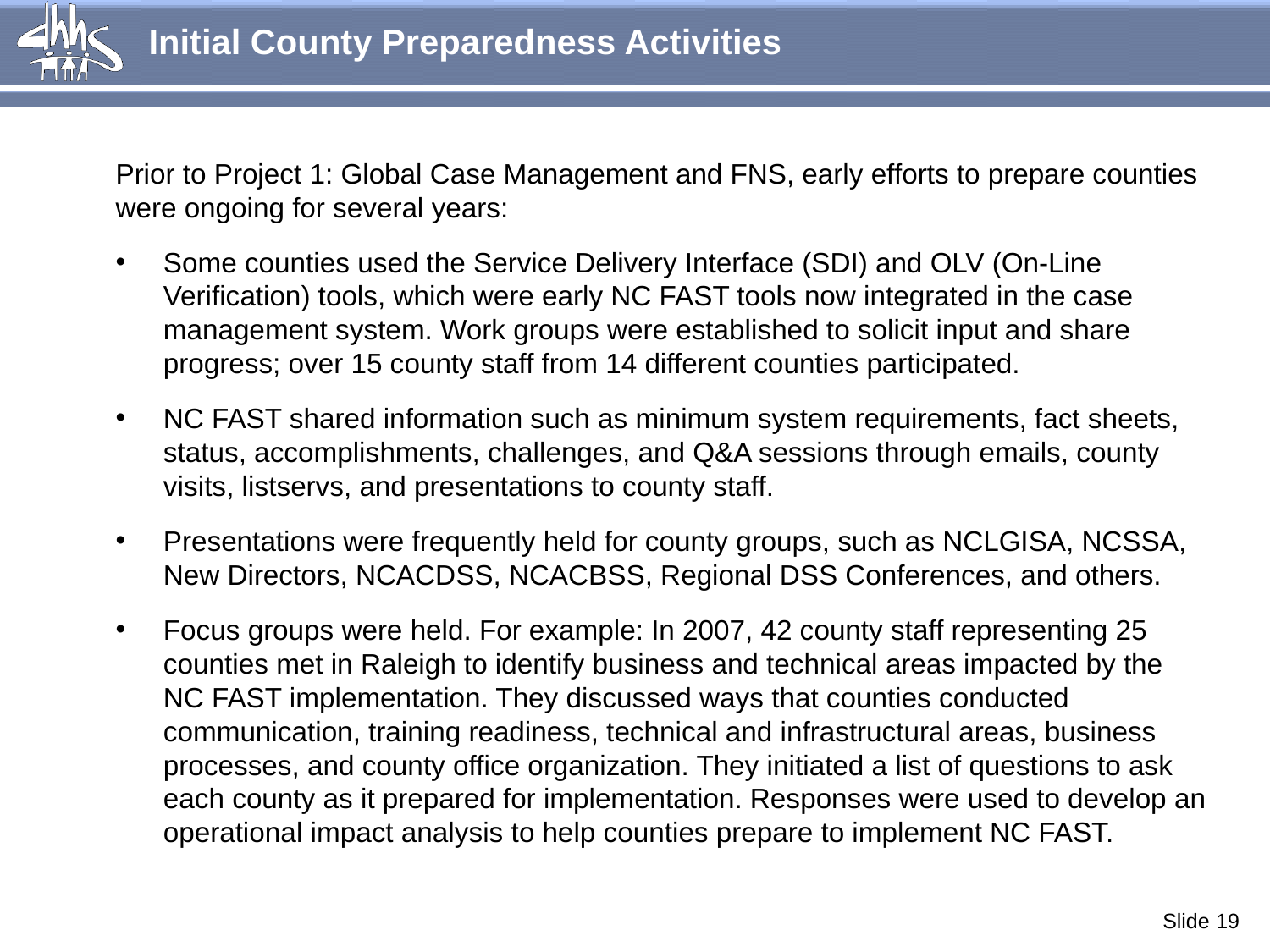

Initial County Preparedness Activities
Prior to Project 1: Global Case Management and FNS, early efforts to prepare counties were ongoing for several years:
Some counties used the Service Delivery Interface (SDI) and OLV (On-Line Verification) tools, which were early NC FAST tools now integrated in the case management system. Work groups were established to solicit input and share progress; over 15 county staff from 14 different counties participated.
NC FAST shared information such as minimum system requirements, fact sheets, status, accomplishments, challenges, and Q&A sessions through emails, county visits, listservs, and presentations to county staff.
Presentations were frequently held for county groups, such as NCLGISA, NCSSA, New Directors, NCACDSS, NCACBSS, Regional DSS Conferences, and others.
Focus groups were held. For example: In 2007, 42 county staff representing 25 counties met in Raleigh to identify business and technical areas impacted by the
NC FAST implementation. They discussed ways that counties conducted communication, training readiness, technical and infrastructural areas, business processes, and county office organization. They initiated a list of questions to ask each county as it prepared for implementation. Responses were used to develop an operational impact analysis to help counties prepare to implement NC FAST.